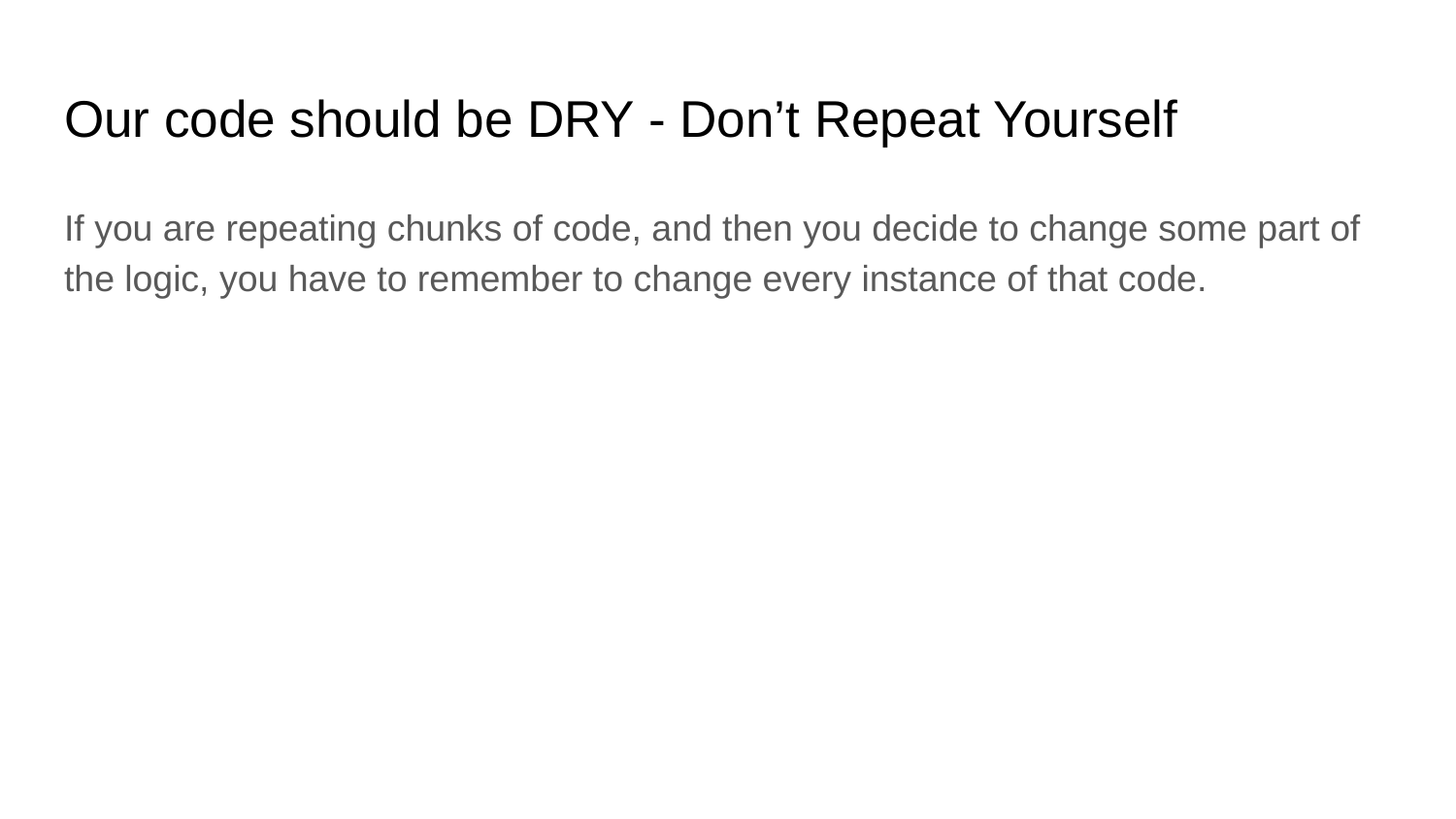

# Our code should be DRY - Don’t Repeat Yourself
If you are repeating chunks of code, and then you decide to change some part of the logic, you have to remember to change every instance of that code.